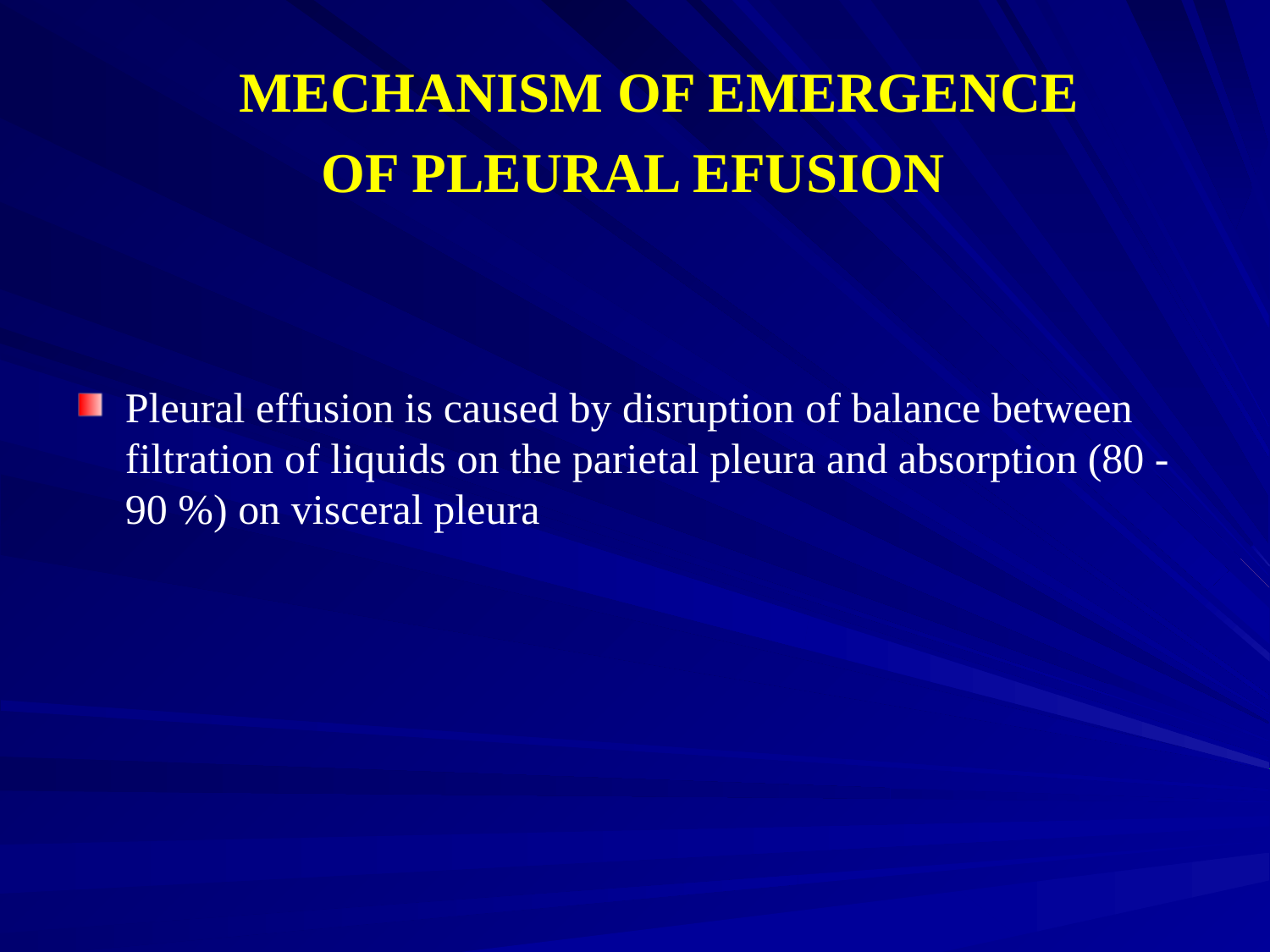

MECHANISM OF EMERGENCE
OF PLEURAL EFUSION

Pleural effusion is caused by disruption of balance between filtration of liquids on the parietal pleura and absorption (80 - 90 %) on visceral pleura